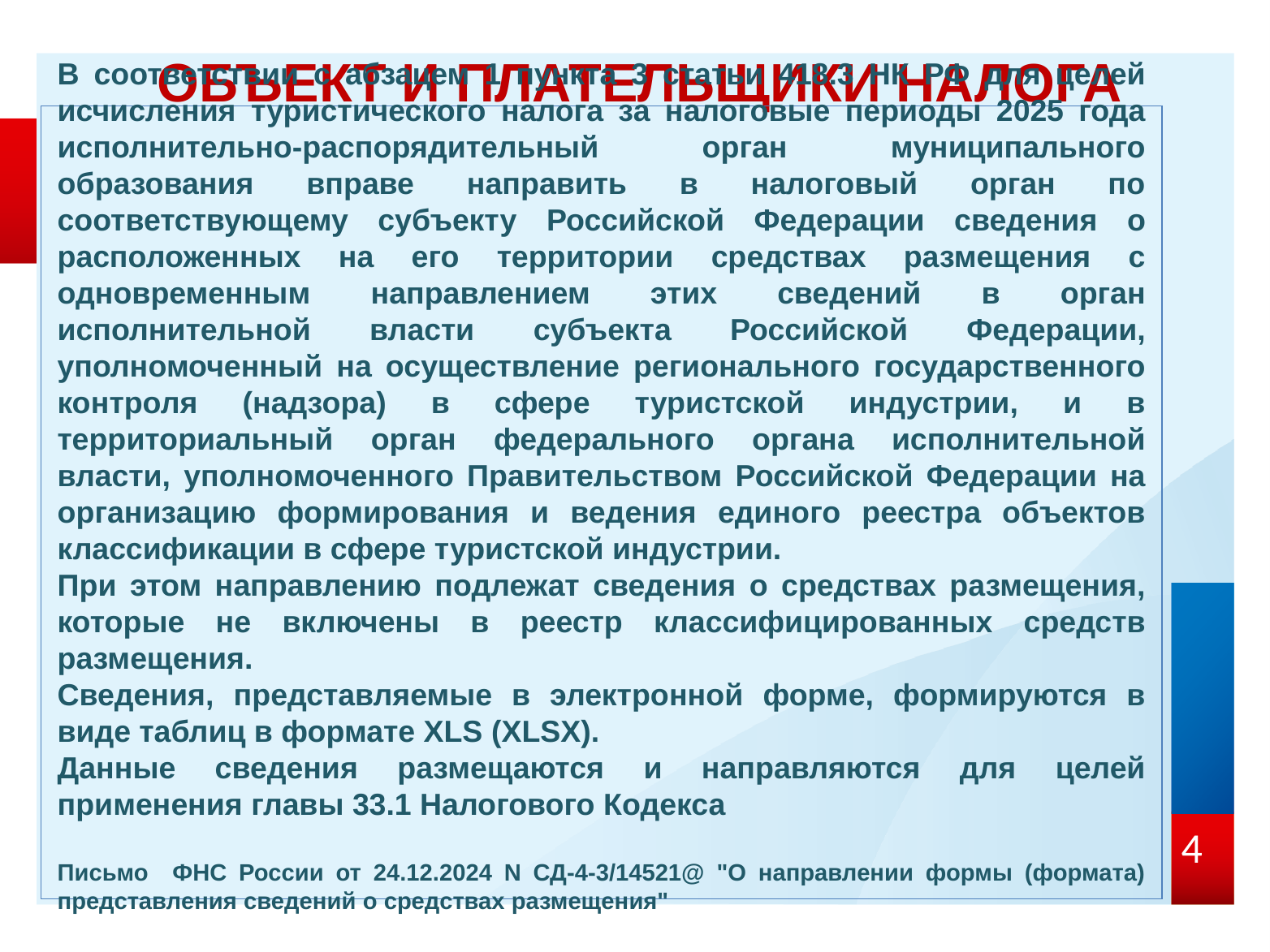

ОБЪЕКТ И ПЛАТЕЛЬЩИКИ НАЛОГА

В соответствии с абзацем 1 пункта 3 статьи 418.3 НК РФ для целей исчисления туристического налога за налоговые периоды 2025 года исполнительно-распорядительный орган муниципального образования вправе направить в налоговый орган по соответствующему субъекту Российской Федерации сведения о расположенных на его территории средствах размещения с одновременным направлением этих сведений в орган исполнительной власти субъекта Российской Федерации, уполномоченный на осуществление регионального государственного контроля (надзора) в сфере туристской индустрии, и в территориальный орган федерального органа исполнительной власти, уполномоченного Правительством Российской Федерации на организацию формирования и ведения единого реестра объектов классификации в сфере туристской индустрии.
При этом направлению подлежат сведения о средствах размещения, которые не включены в реестр классифицированных средств размещения.
Сведения, представляемые в электронной форме, формируются в виде таблиц в формате XLS (XLSX).
Данные сведения размещаются и направляются для целей применения главы 33.1 Налогового Кодекса

Письмо  ФНС России от 24.12.2024 N СД-4-3/14521@ "О направлении формы (формата) представления сведений о средствах размещения"

4